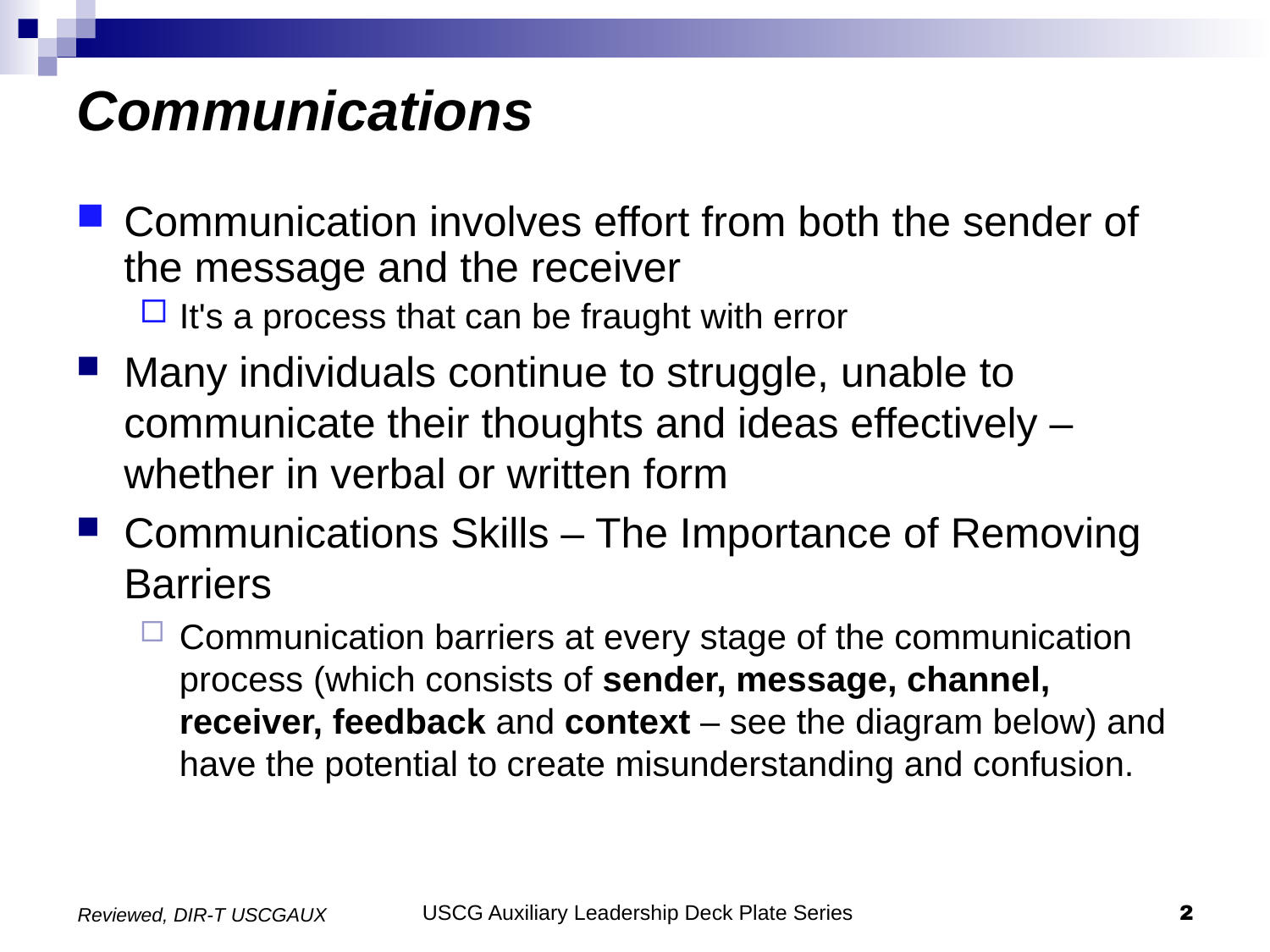

# Communications
Communication involves effort from both the sender of the message and the receiver
It's a process that can be fraught with error
Many individuals continue to struggle, unable to communicate their thoughts and ideas effectively – whether in verbal or written form
Communications Skills – The Importance of Removing Barriers
Communication barriers at every stage of the communication process (which consists of sender, message, channel, receiver, feedback and context – see the diagram below) and have the potential to create misunderstanding and confusion.

2
Reviewed, DIR-T USCGAUX
USCG Auxiliary Leadership Deck Plate Series